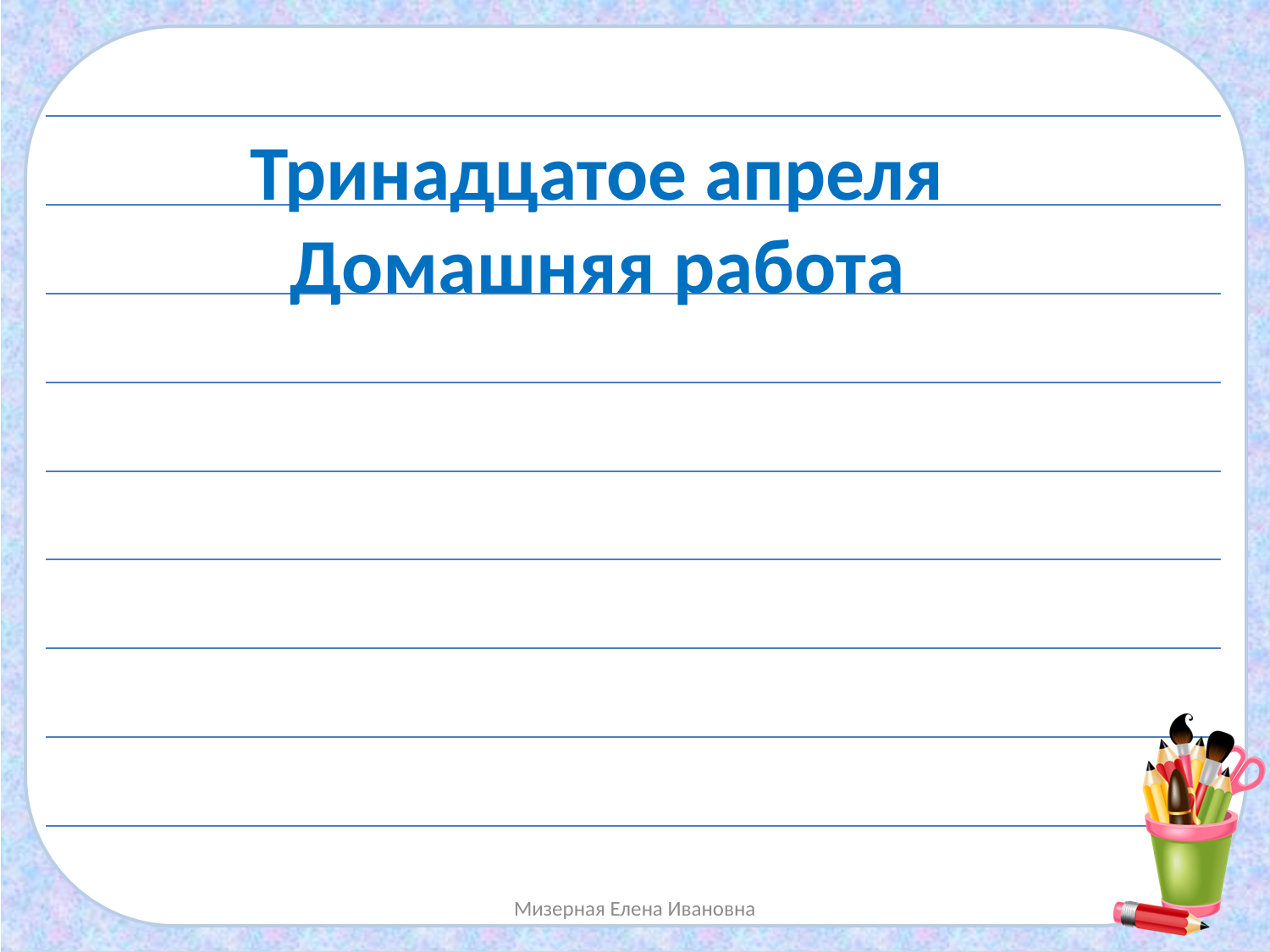

Тринадцатое апреля
Домашняя работа
Мизерная Елена Ивановна